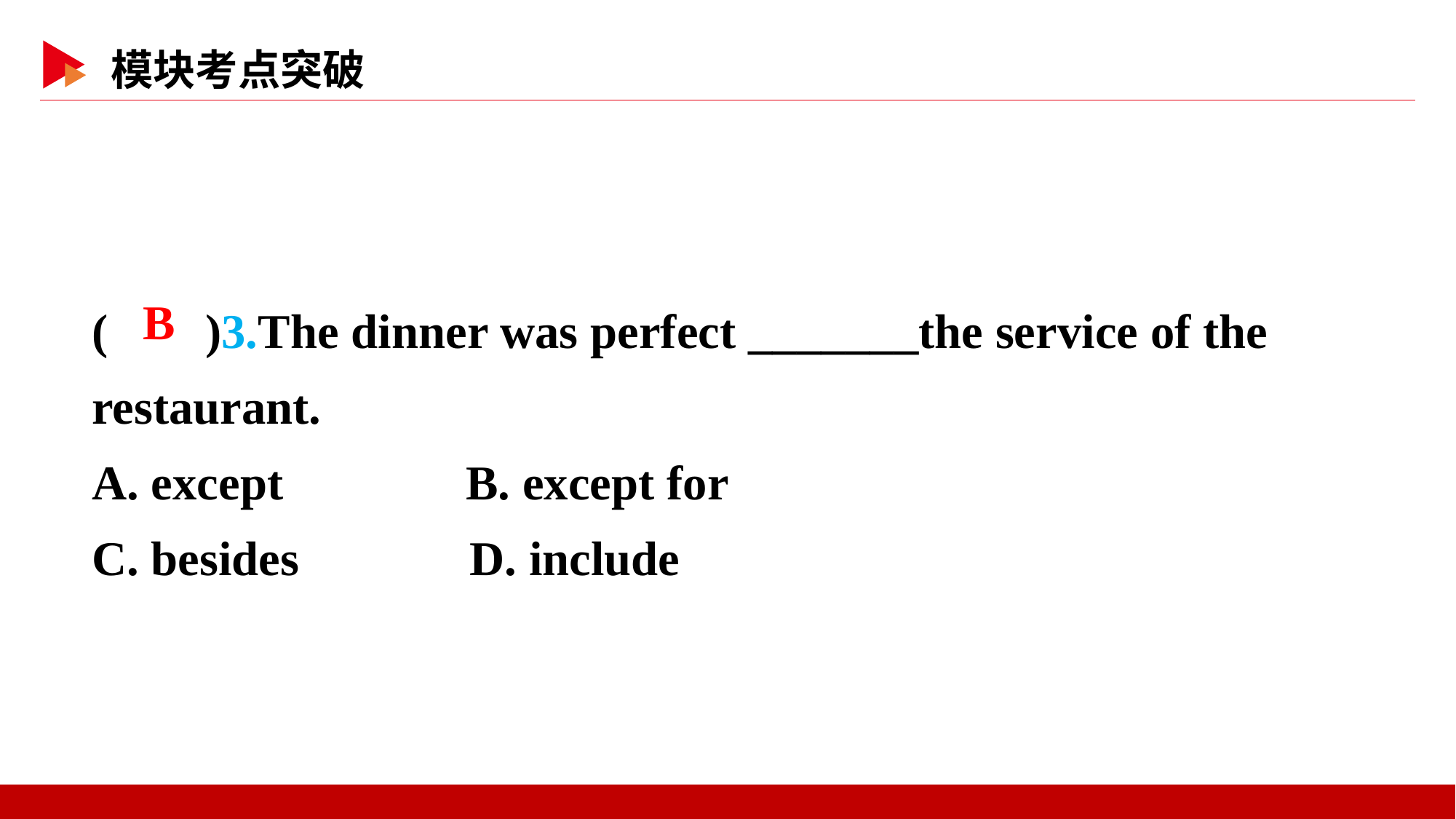

(        )3.The dinner was perfect _______the service of the restaurant.
A. except               B. except for
C. besides              D. include
   B